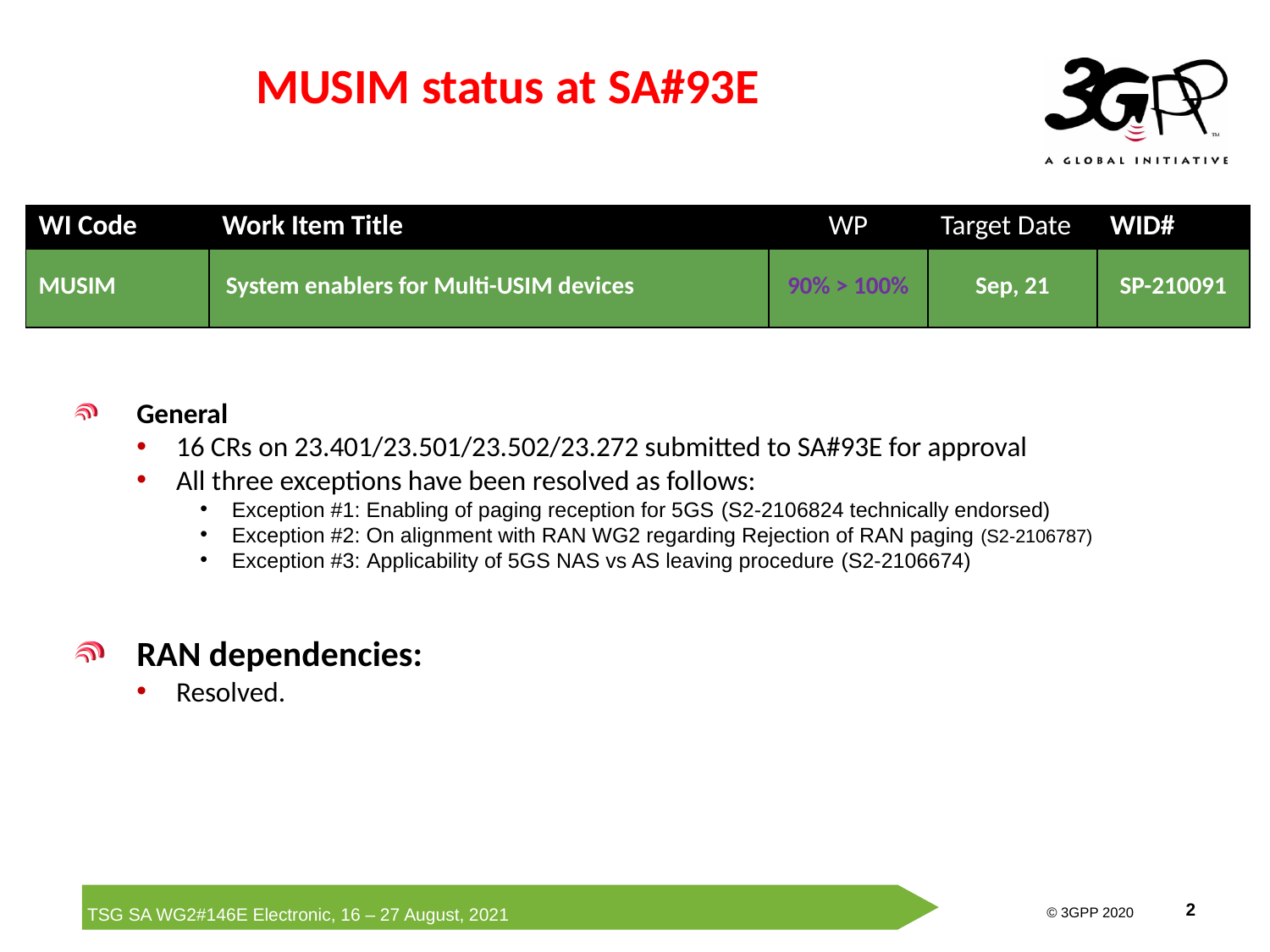

# MUSIM status at SA#93E
| WI Code | Work Item Title | WP | Target Date | WID# |
| --- | --- | --- | --- | --- |
| MUSIM | System enablers for Multi-USIM devices | 90% > 100% | Sep, 21 | SP-210091 |
General
16 CRs on 23.401/23.501/23.502/23.272 submitted to SA#93E for approval
All three exceptions have been resolved as follows:
Exception #1: Enabling of paging reception for 5GS (S2-2106824 technically endorsed)
Exception #2: On alignment with RAN WG2 regarding Rejection of RAN paging (S2-2106787)
Exception #3: Applicability of 5GS NAS vs AS leaving procedure (S2-2106674)

RAN dependencies:
Resolved.